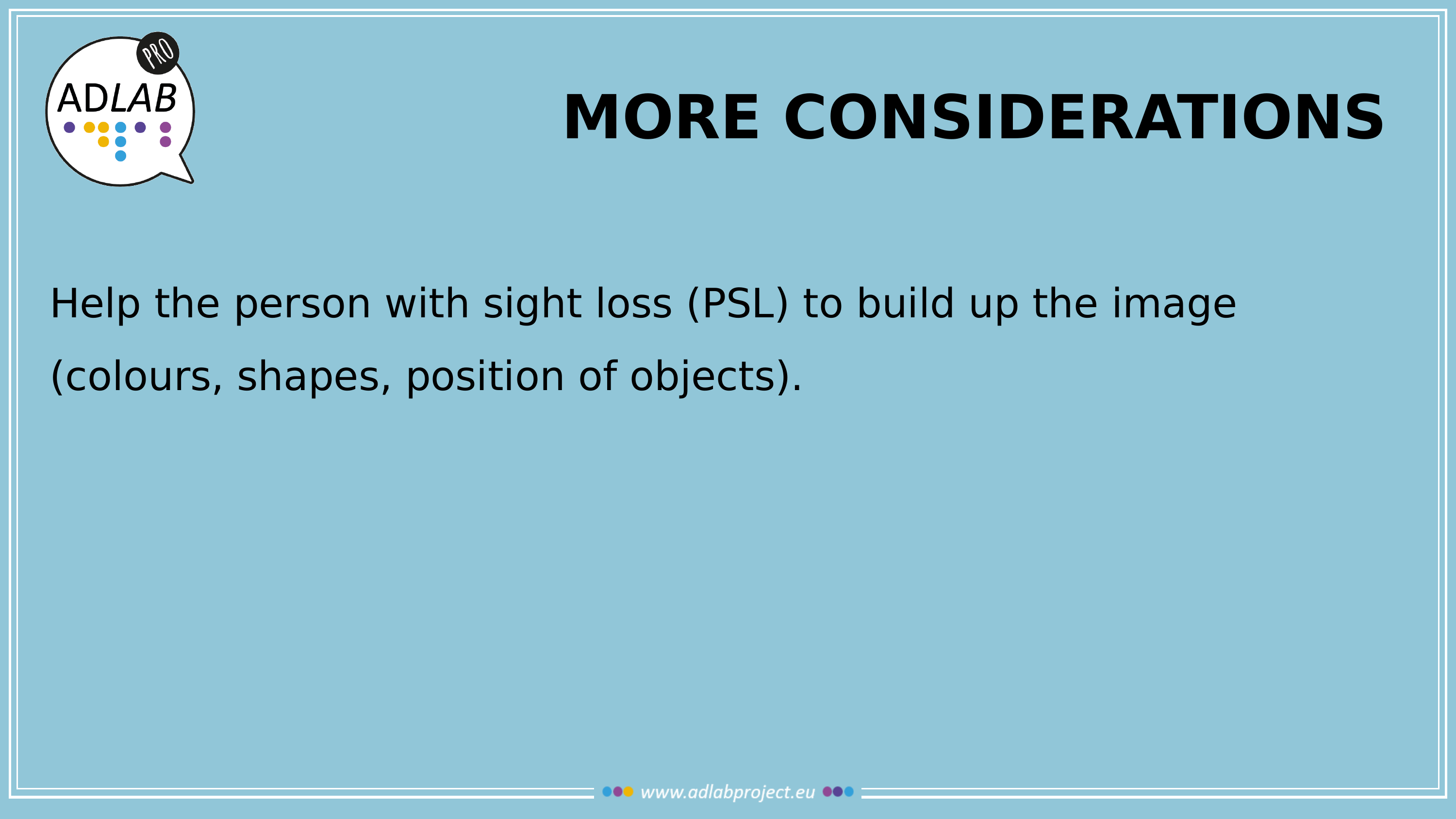

# More considerations
Help the person with sight loss (PSL) to build up the image (colours, shapes, position of objects).